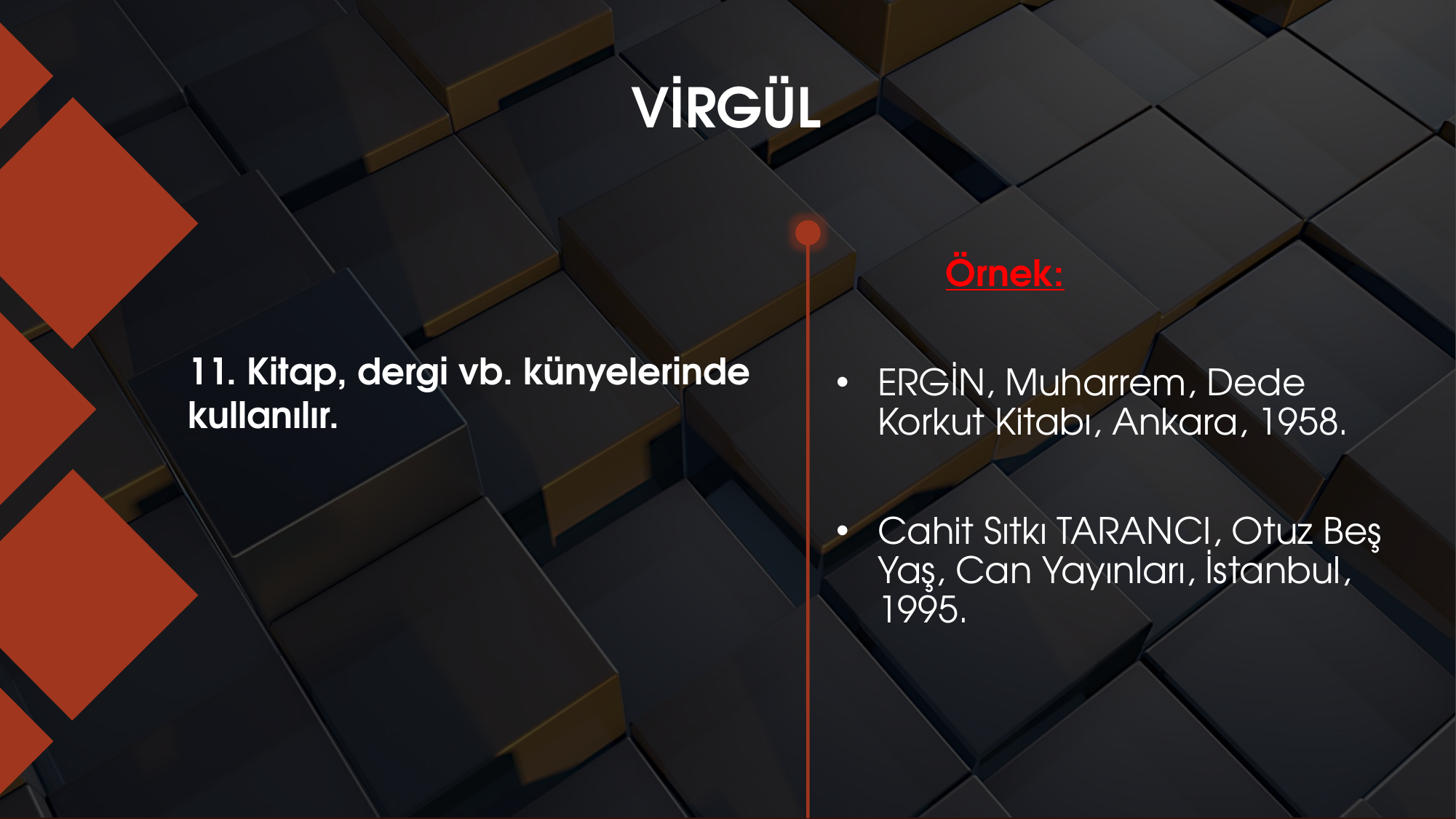

# VİRGÜL

	Örnek:

ERGİN, Muharrem, Dede Korkut Kitabı, Ankara, 1958.

Cahit Sıtkı TARANCI, Otuz Beş Yaş, Can Yayınları, İstanbul, 1995.

11. Kitap, dergi vb. künyelerinde kullanılır.